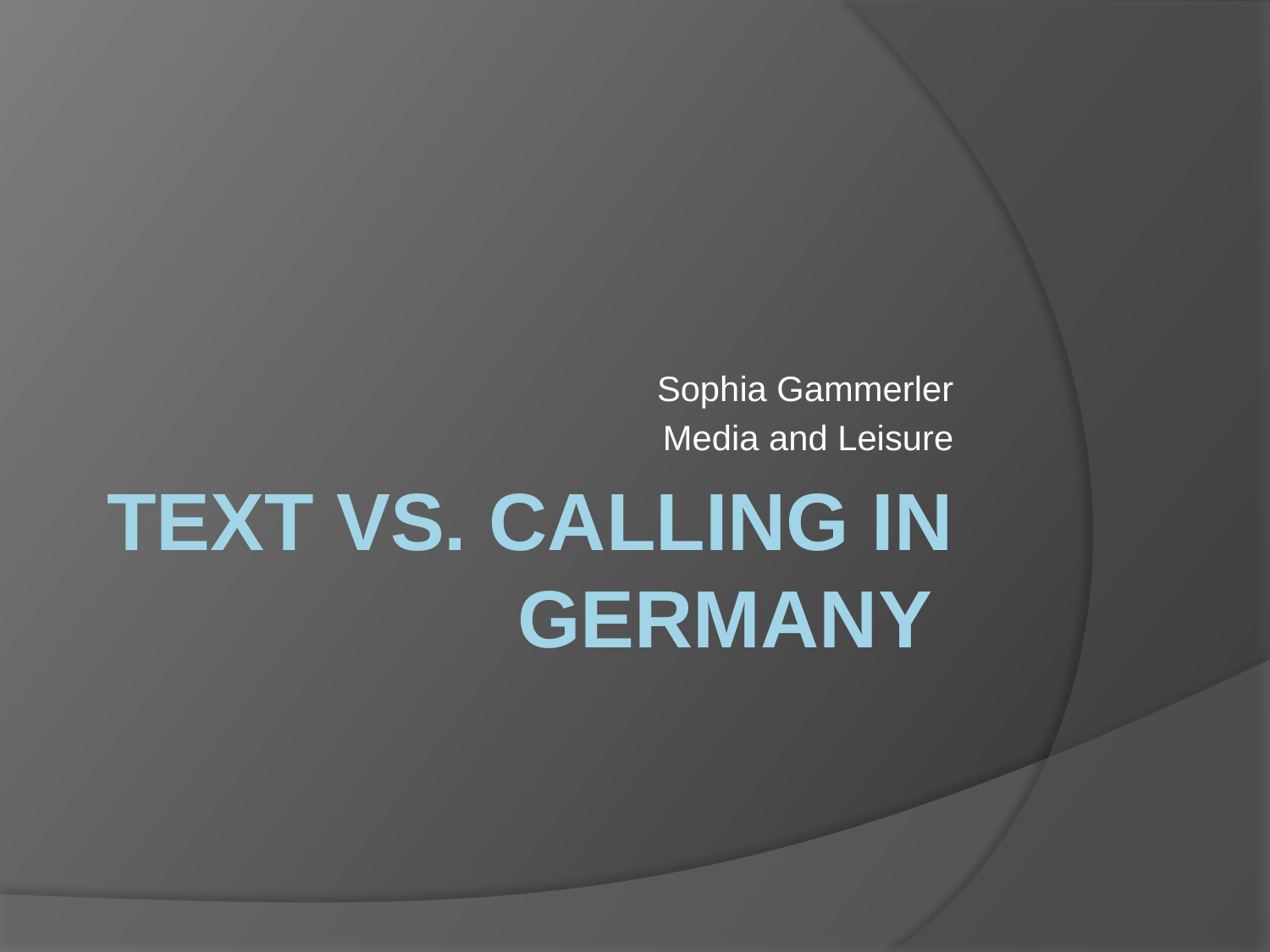

Sophia Gammerler
Media and Leisure
# Text vs. Calling in Germany